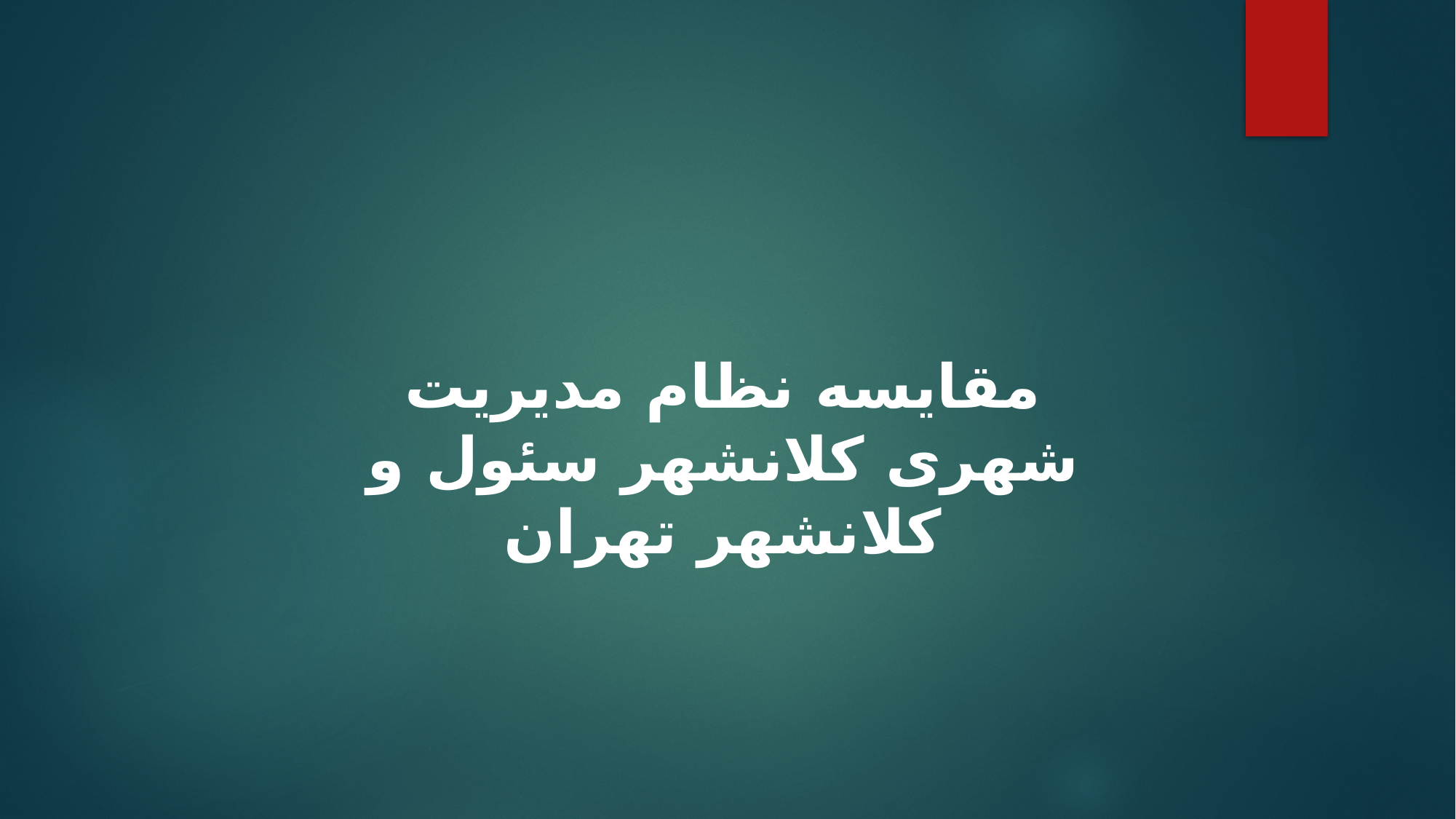

مقایسه نظام مدیریت شهری کلانشهر سئول و کلانشهر تهران